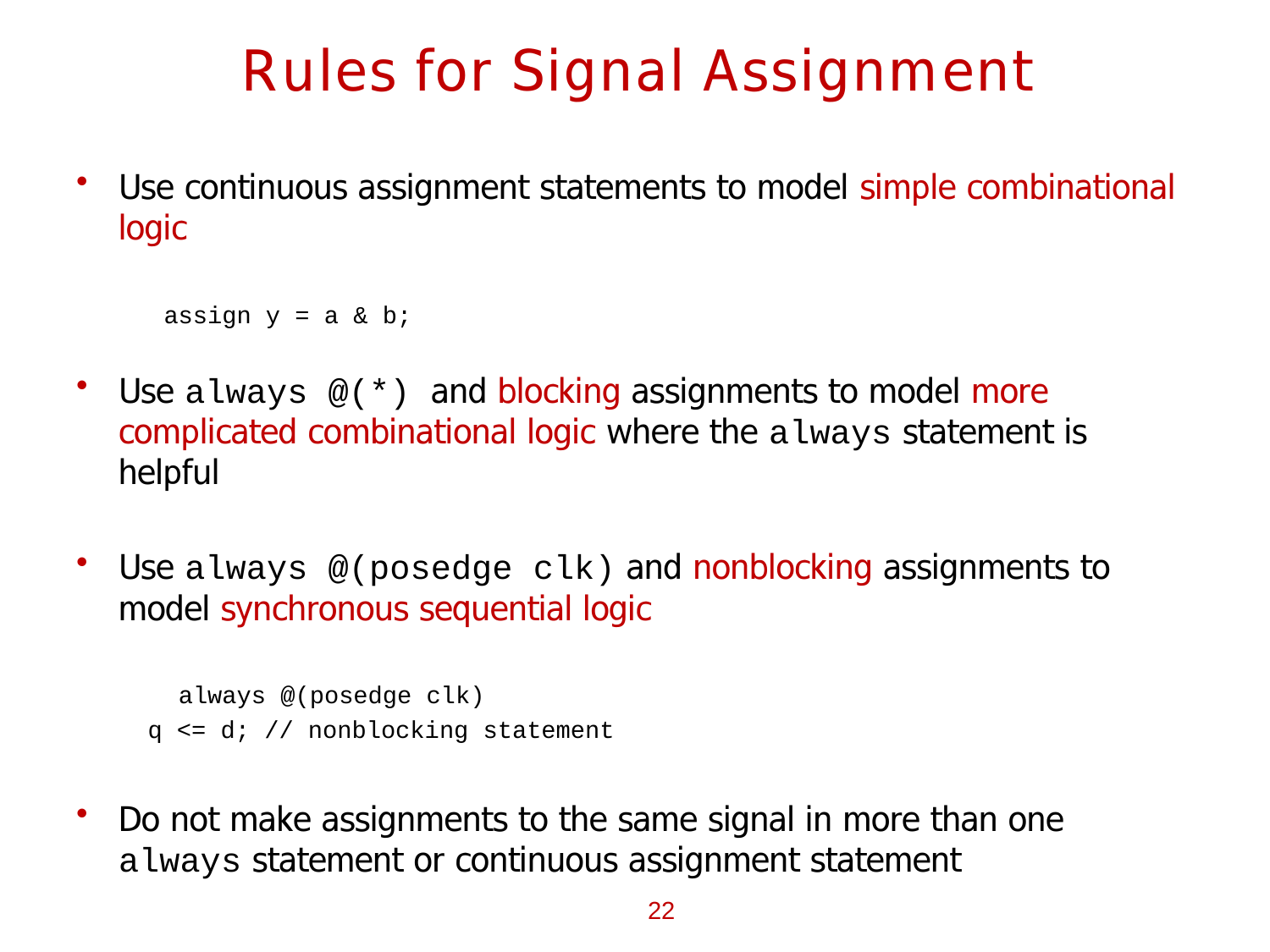

# Rules for Signal Assignment
Use continuous assignment statements to model simple combinational logic

      assign y = a & b;

Use always @(*) and blocking assignments to model more complicated combinational logic where the always statement is helpful

Use always @(posedge clk) and nonblocking assignments to model synchronous sequential logic

       always @(posedge clk)
		  q <= d; // nonblocking statement

Do not make assignments to the same signal in more than one always statement or continuous assignment statement
22